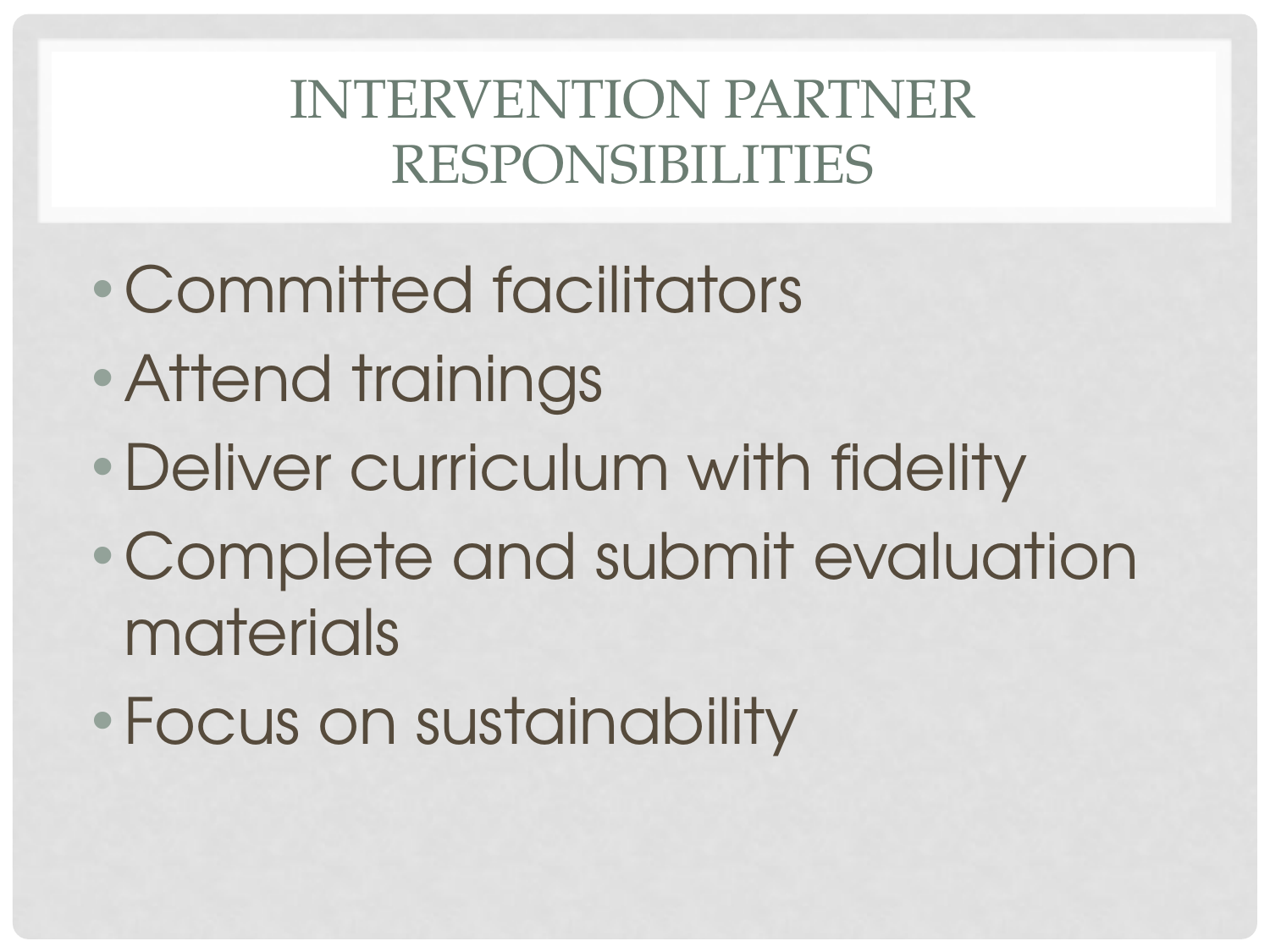

# Intervention Partner Responsibilities
Committed facilitators
Attend trainings
Deliver curriculum with fidelity
Complete and submit evaluation materials
Focus on sustainability